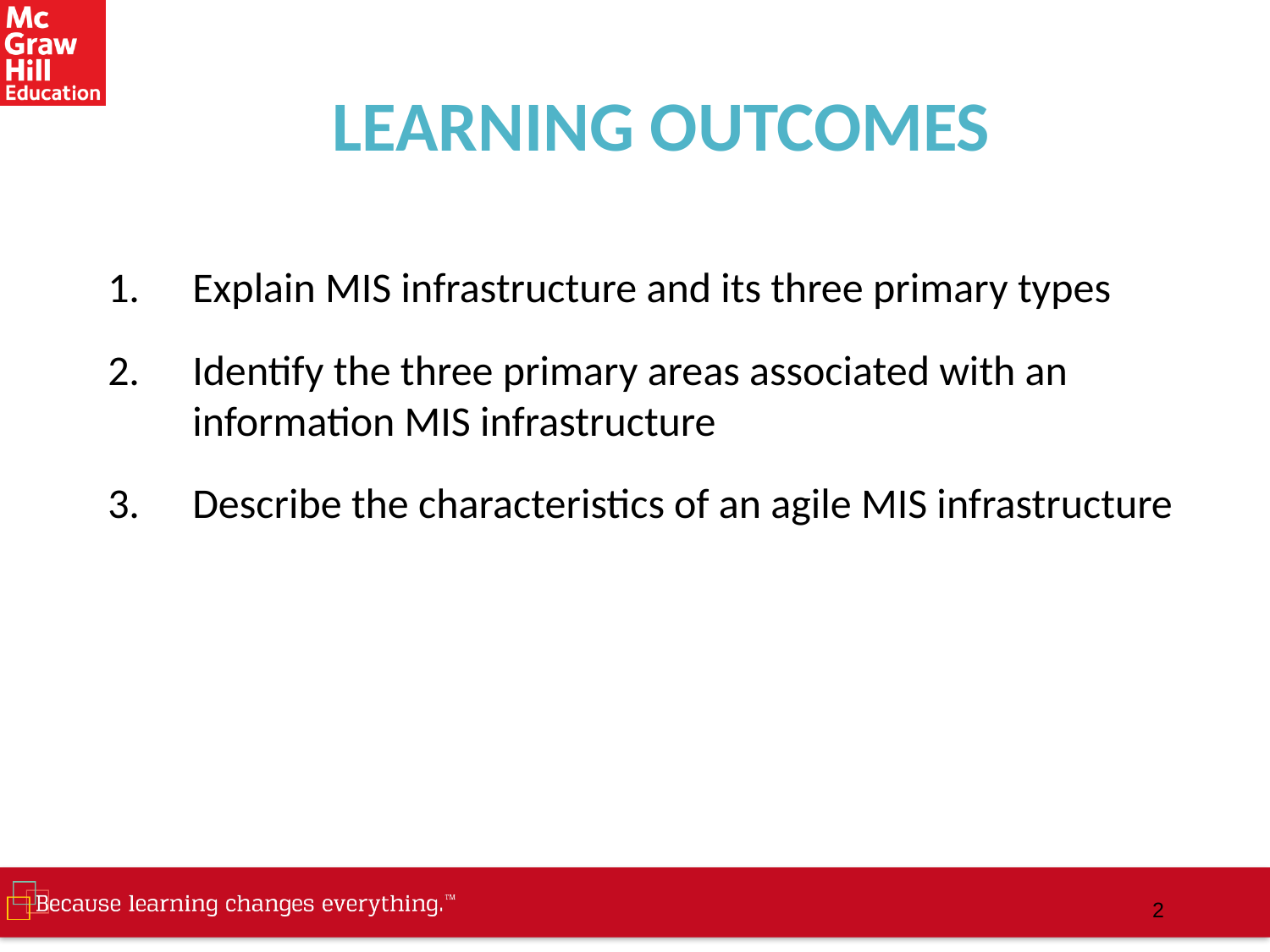

# LEARNING OUTCOMES
Explain MIS infrastructure and its three primary types
Identify the three primary areas associated with an information MIS infrastructure
Describe the characteristics of an agile MIS infrastructure